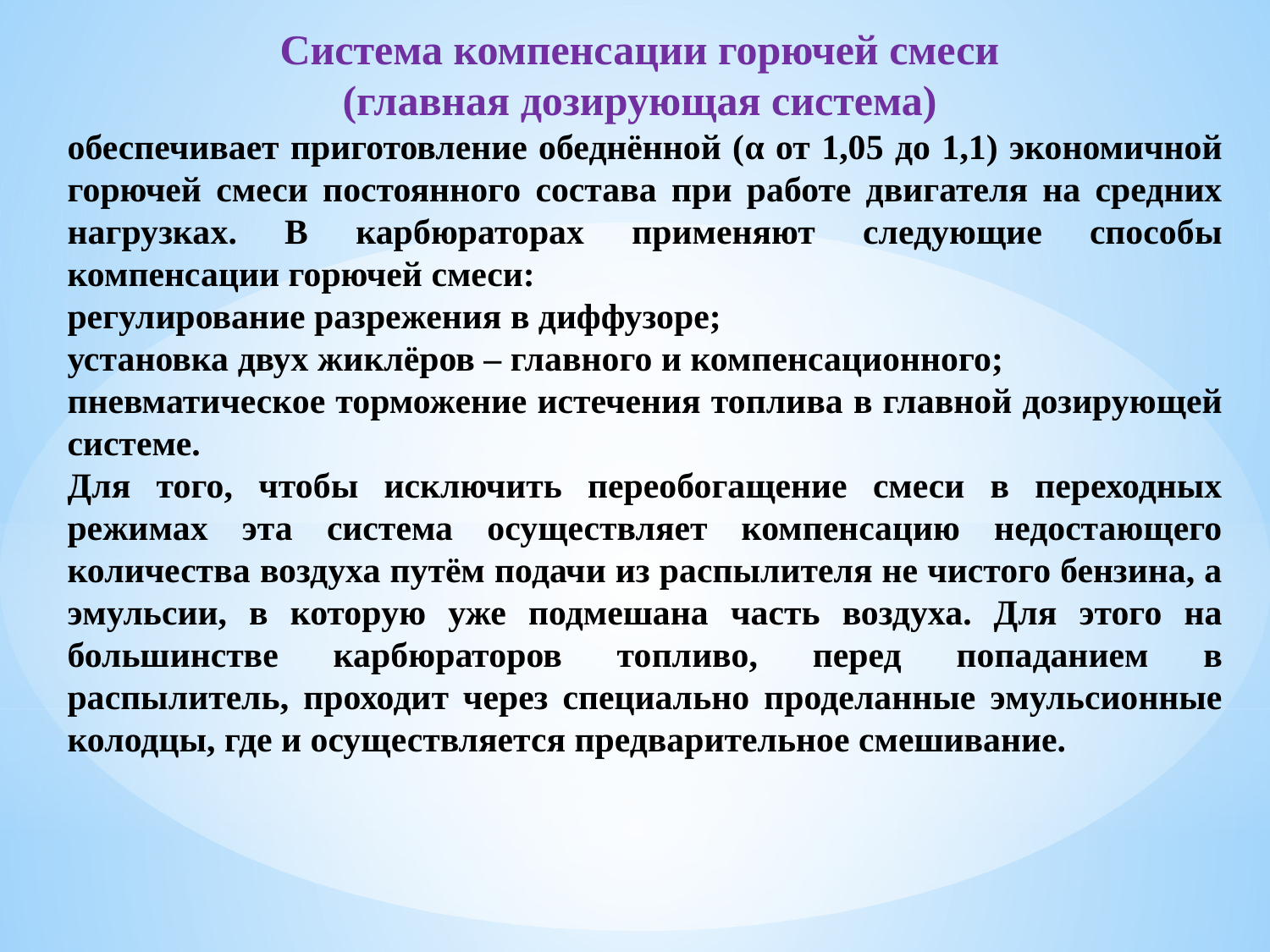

Система компенсации горючей смеси
(главная дозирующая система)
обеспечивает приготовление обеднённой (α от 1,05 до 1,1) экономичной горючей смеси постоянного состава при работе двигателя на средних нагрузках. В карбюраторах применяют следующие способы компенсации горючей смеси:
регулирование разрежения в диффузоре;
установка двух жиклёров – главного и компенсационного;
пневматическое торможение истечения топлива в главной дозирующей системе.
Для того, чтобы исключить переобогащение смеси в переходных режимах эта система осуществляет компенсацию недостающего количества воздуха путём подачи из распылителя не чистого бензина, а эмульсии, в которую уже подмешана часть воздуха. Для этого на большинстве карбюраторов топливо, перед попаданием в распылитель, проходит через специально проделанные эмульсионные колодцы, где и осуществляется предварительное смешивание.